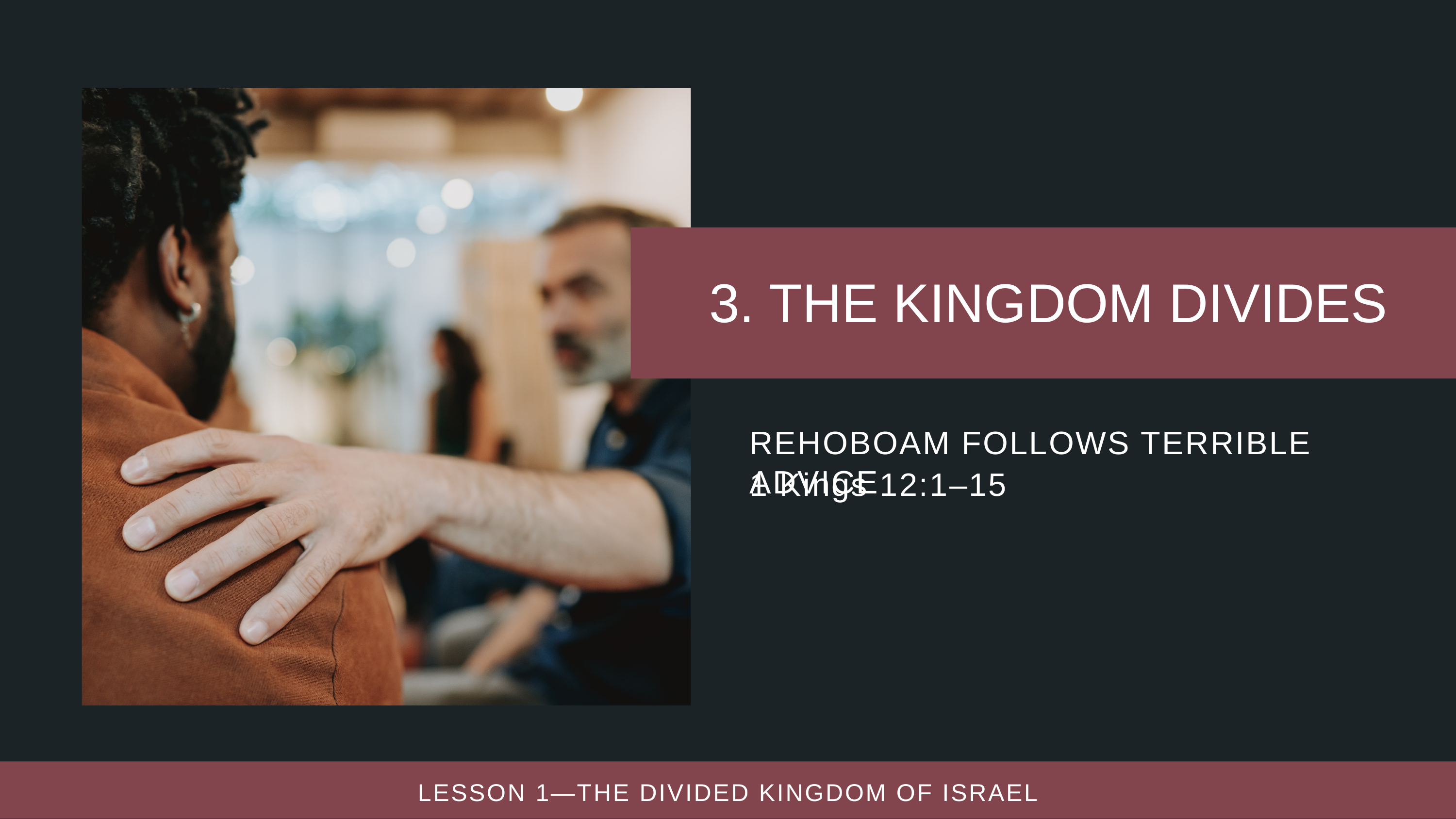

REHOBOAM FOLLOWS TERRIBLE ADVICE
1 Kings 12:1–15